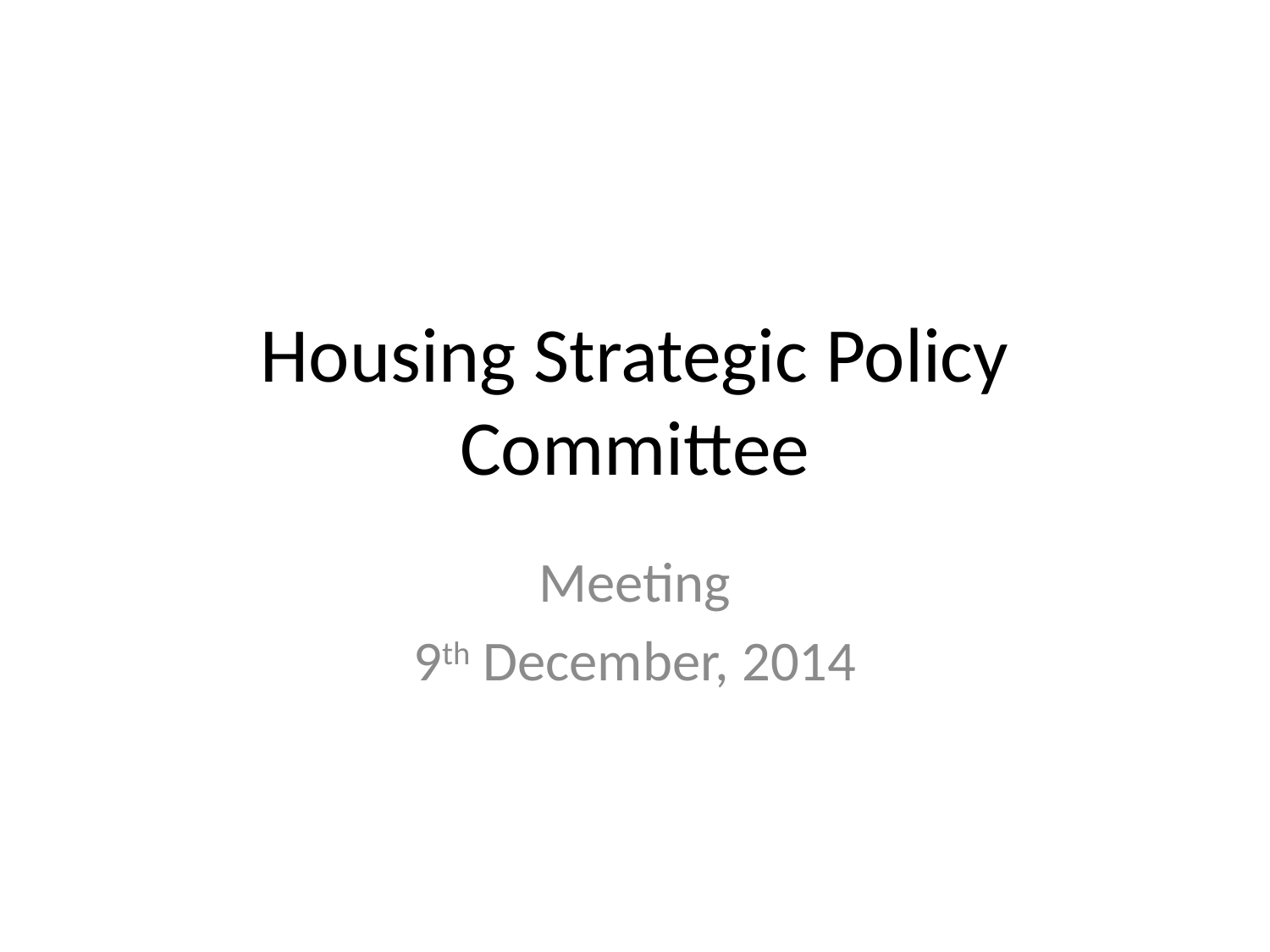

# Housing Strategic Policy Committee
Meeting
9th December, 2014